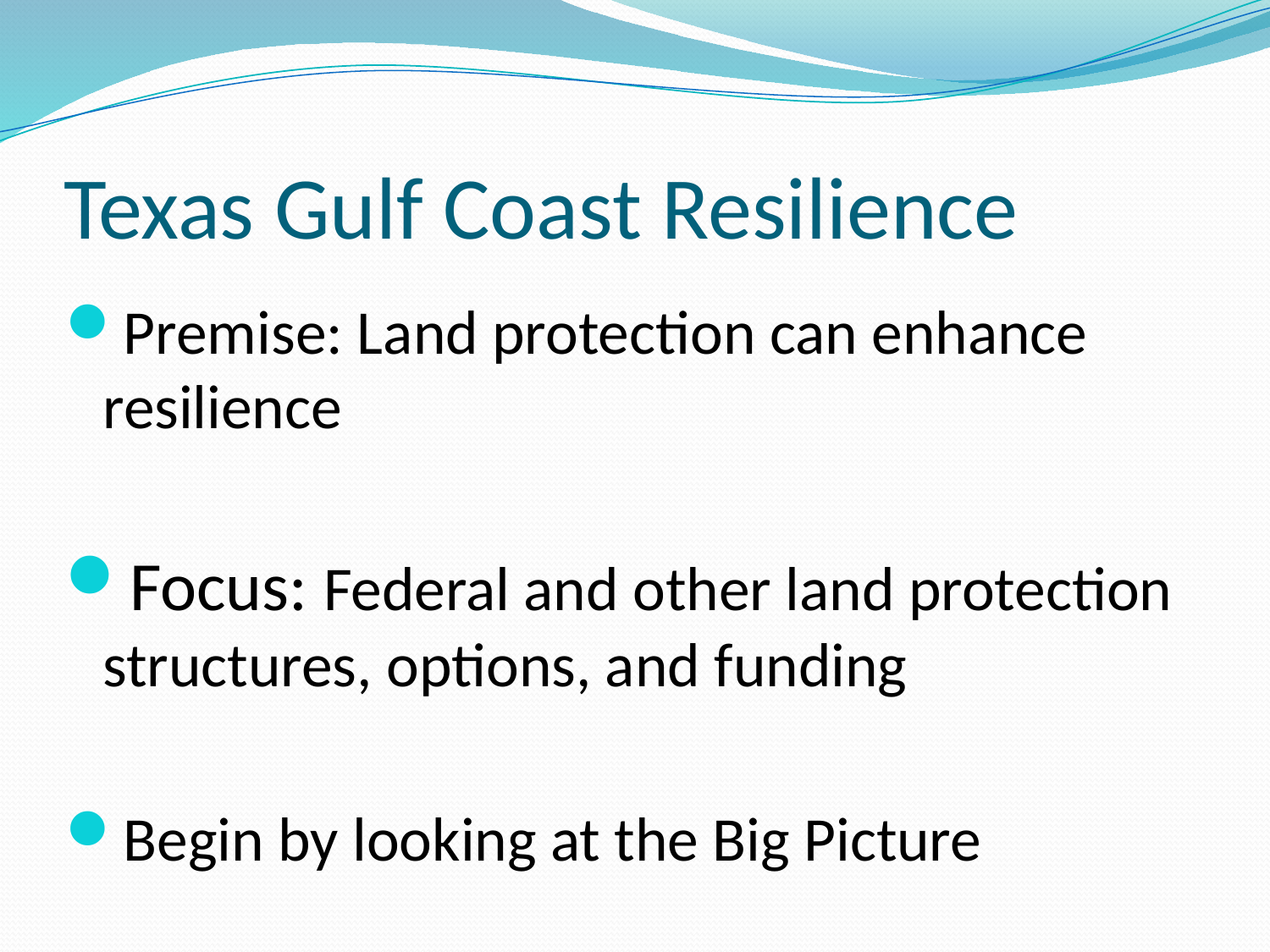

# Texas Gulf Coast Resilience
Premise: Land protection can enhance resilience

Focus: Federal and other land protection structures, options, and funding

Begin by looking at the Big Picture